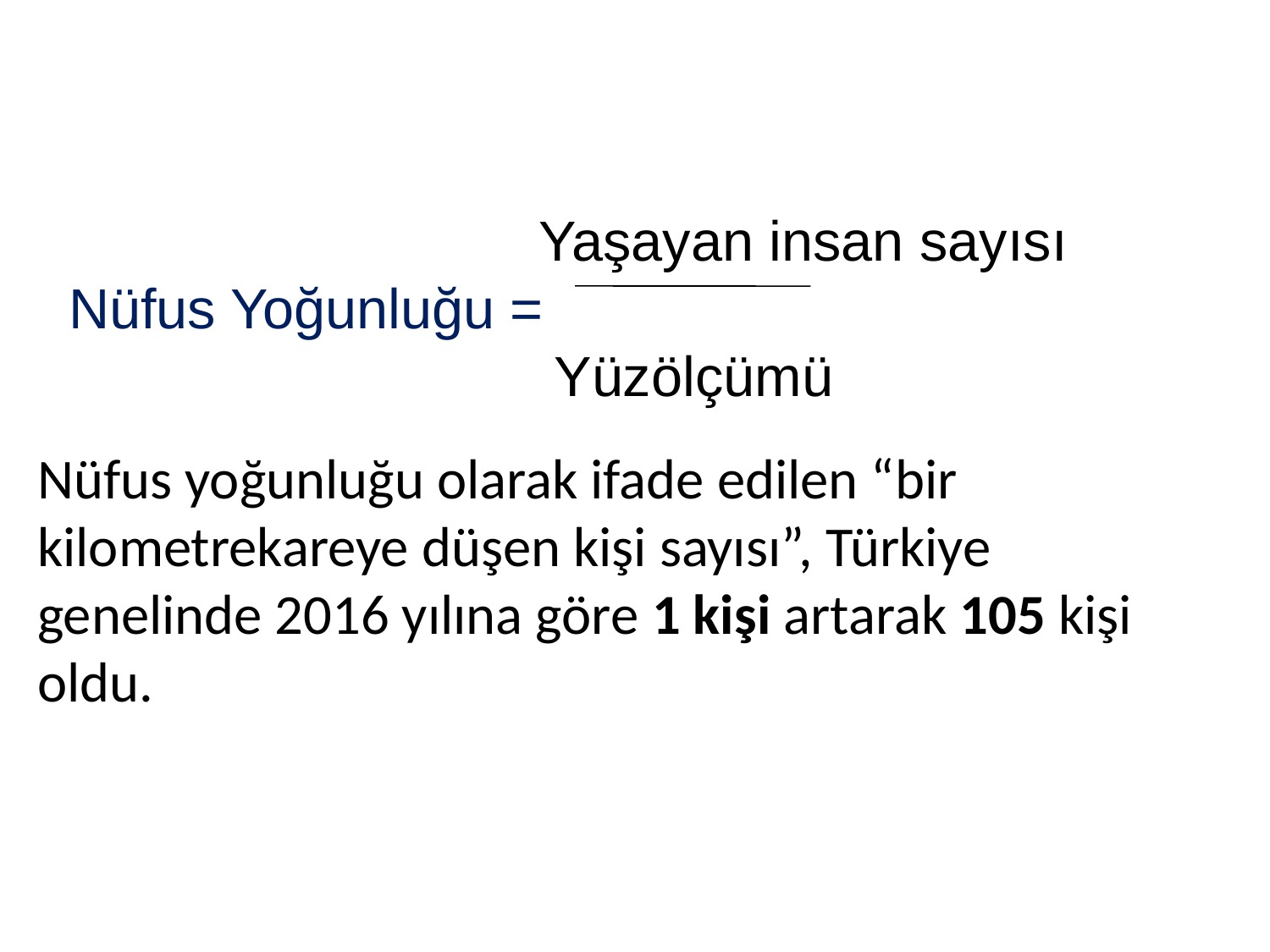

Yaşayan insan sayısı
  Nüfus Yoğunluğu =
                                 Yüzölçümü

Nüfus yoğunluğu olarak ifade edilen “bir kilometrekareye düşen kişi sayısı”, Türkiye genelinde 2016 yılına göre 1 kişi artarak 105 kişi oldu.